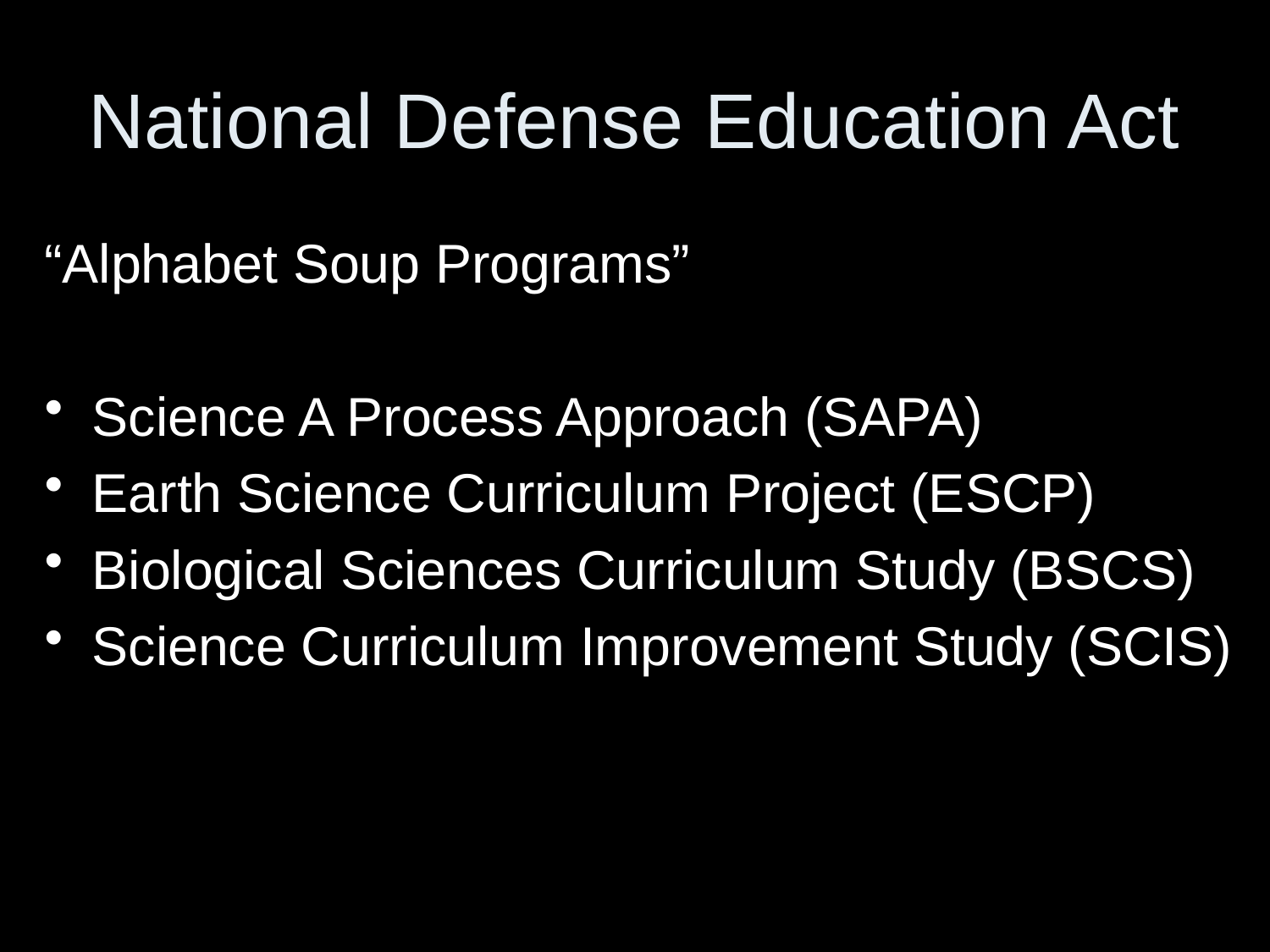

# National Defense Education Act
“Alphabet Soup Programs”

Science A Process Approach (SAPA)
Earth Science Curriculum Project (ESCP)
Biological Sciences Curriculum Study (BSCS)
Science Curriculum Improvement Study (SCIS)